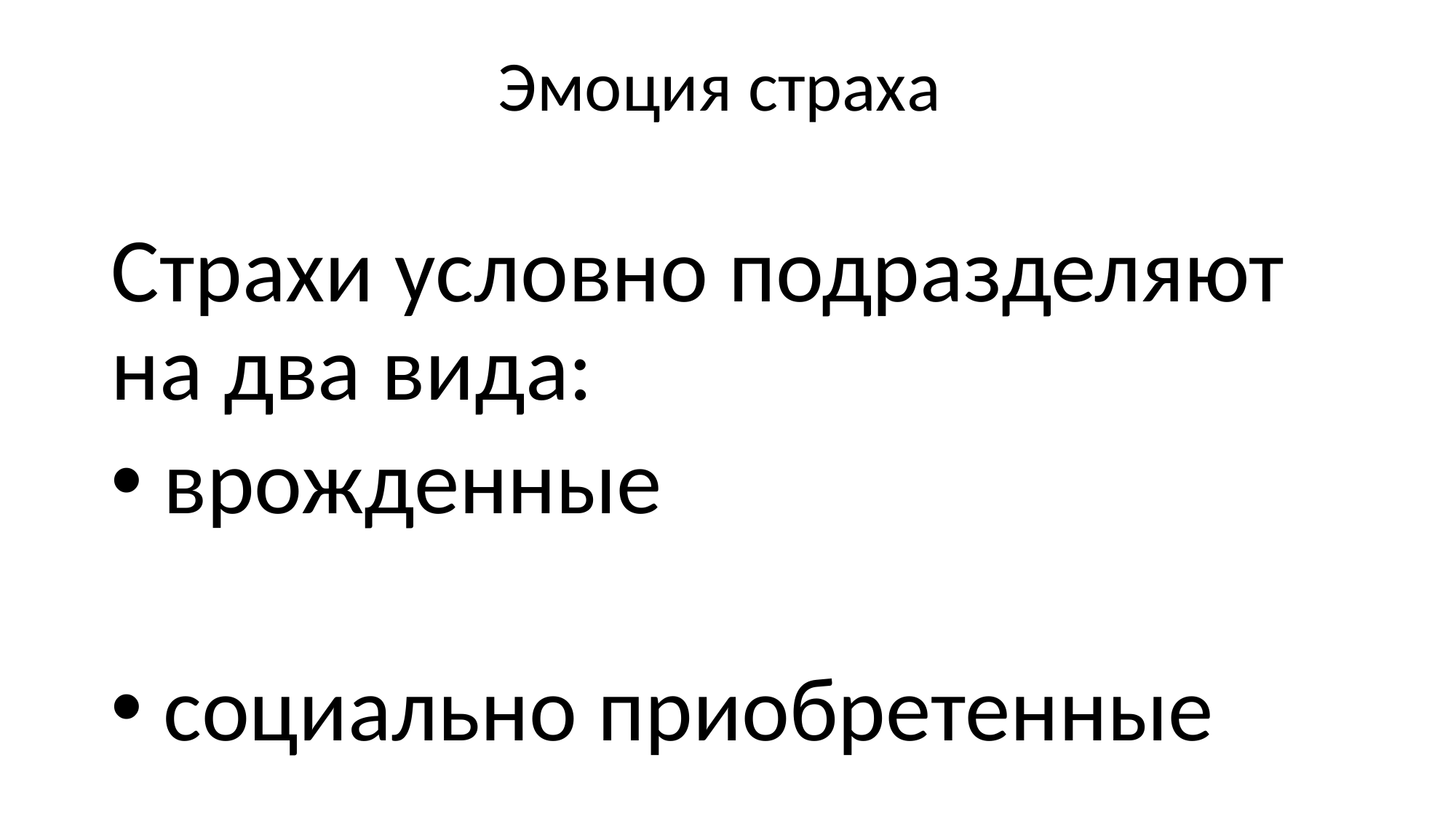

# Эмоция страха
Страхи условно подразделяют на два вида:
 врожденные

 социально приобретенные